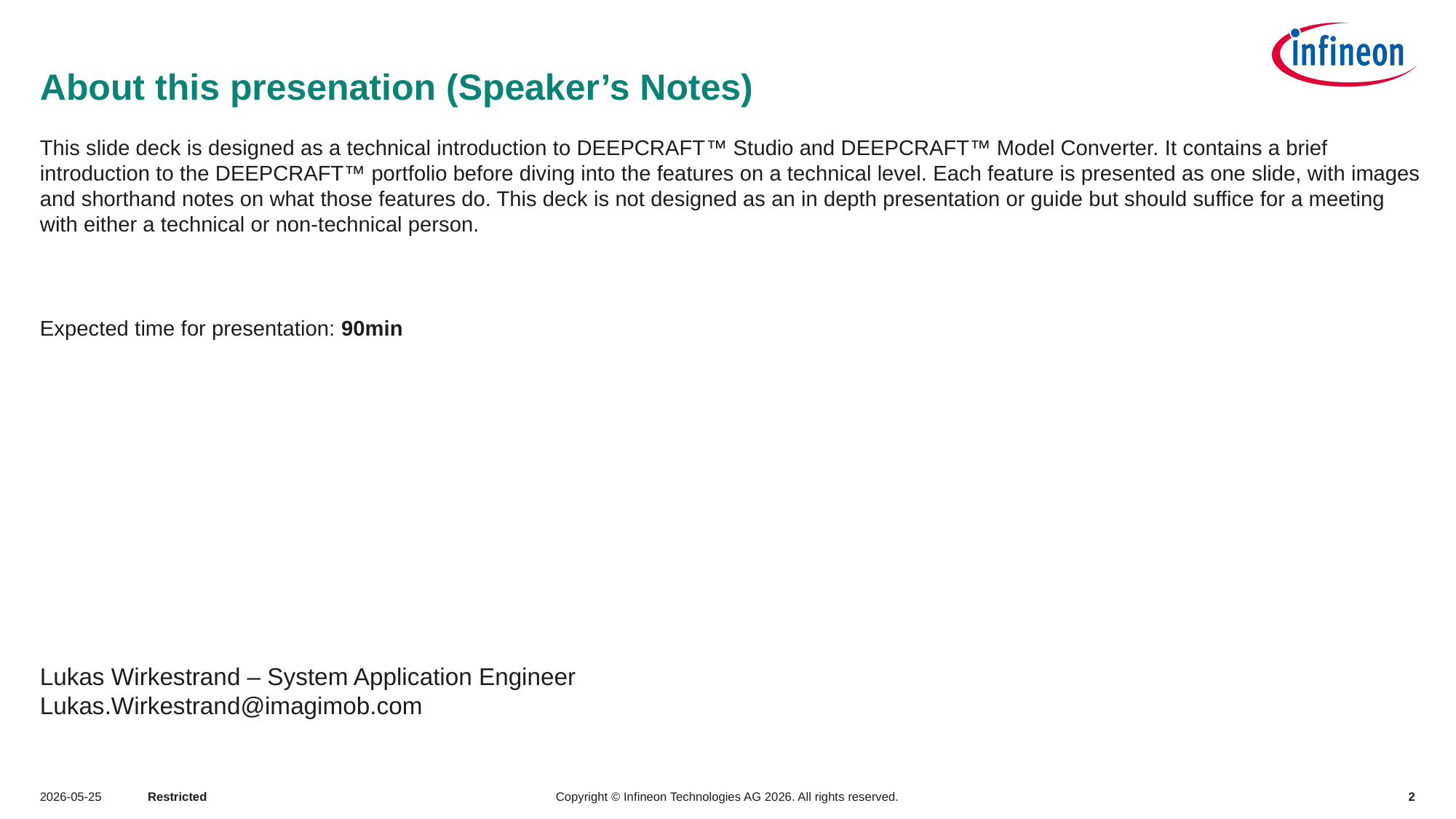

# About this presenation (Speaker’s Notes)
This slide deck is designed as a technical introduction to DEEPCRAFT™ Studio and DEEPCRAFT™ Model Converter. It contains a brief introduction to the DEEPCRAFT™ portfolio before diving into the features on a technical level. Each feature is presented as one slide, with images and shorthand notes on what those features do. This deck is not designed as an in depth presentation or guide but should suffice for a meeting with either a technical or non-technical person.

Expected time for presentation: 90min
Lukas Wirkestrand – System Application Engineer
Lukas.Wirkestrand@imagimob.com